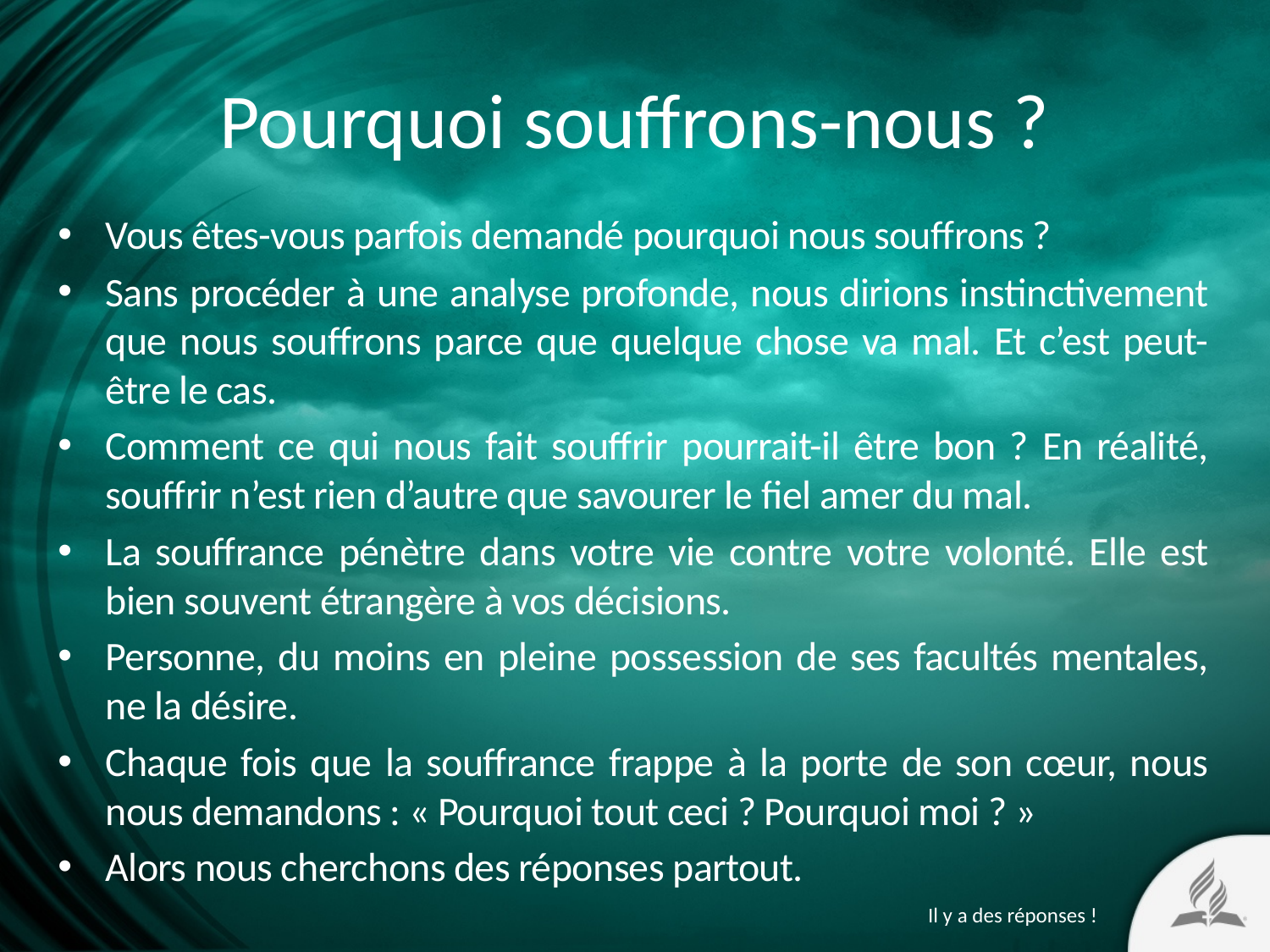

# Pourquoi souffrons-nous ?
Vous êtes-vous parfois demandé pourquoi nous souffrons ?
Sans procéder à une analyse profonde, nous dirions instinctivement que nous souffrons parce que quelque chose va mal. Et c’est peut-être le cas.
Comment ce qui nous fait souffrir pourrait-il être bon ? En réalité, souffrir n’est rien d’autre que savourer le ﬁel amer du mal.
La souffrance pénètre dans votre vie contre votre volonté. Elle est bien souvent étrangère à vos décisions.
Personne, du moins en pleine possession de ses facultés mentales, ne la désire.
Chaque fois que la souffrance frappe à la porte de son cœur, nous nous demandons : « Pourquoi tout ceci ? Pourquoi moi ? »
Alors nous cherchons des réponses partout.
Il y a des réponses !